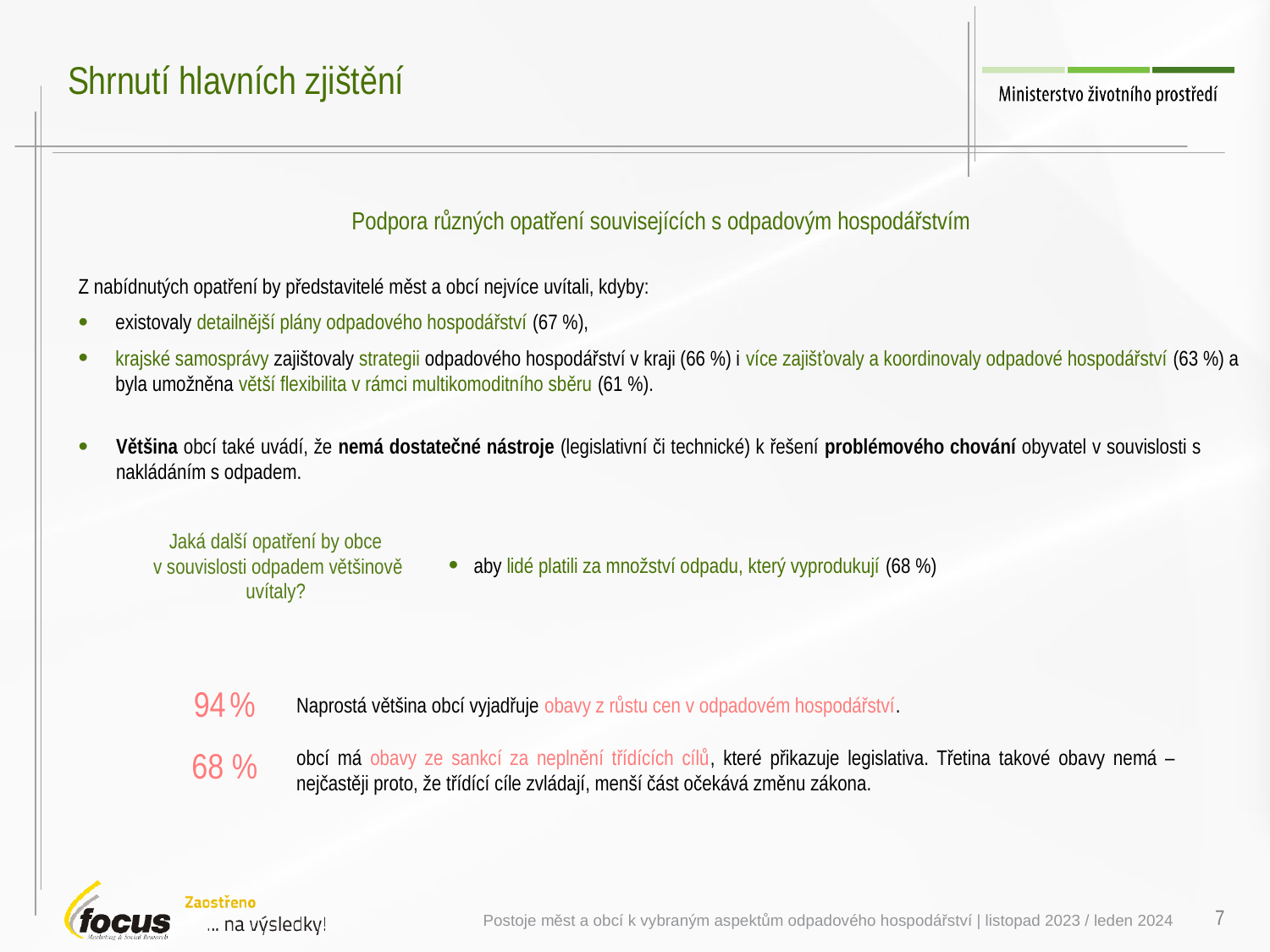

# Shrnutí hlavních zjištění
Podpora různých opatření souvisejících s odpadovým hospodářstvím
Z nabídnutých opatření by představitelé měst a obcí nejvíce uvítali, kdyby:
existovaly detailnější plány odpadového hospodářství (67 %),
krajské samosprávy zajištovaly strategii odpadového hospodářství v kraji (66 %) i více zajišťovaly a koordinovaly odpadové hospodářství (63 %) a byla umožněna větší flexibilita v rámci multikomoditního sběru (61 %).

Většina obcí také uvádí, že nemá dostatečné nástroje (legislativní či technické) k řešení problémového chování obyvatel v souvislosti s nakládáním s odpadem.

Jaká další opatření by obce
v souvislosti odpadem většinově uvítaly?
aby lidé platili za množství odpadu, který vyprodukují (68 %)
94 %
Naprostá většina obcí vyjadřuje obavy z růstu cen v odpadovém hospodářství.

obcí má obavy ze sankcí za neplnění třídících cílů, které přikazuje legislativa. Třetina takové obavy nemá – nejčastěji proto, že třídící cíle zvládají, menší část očekává změnu zákona.
68 %